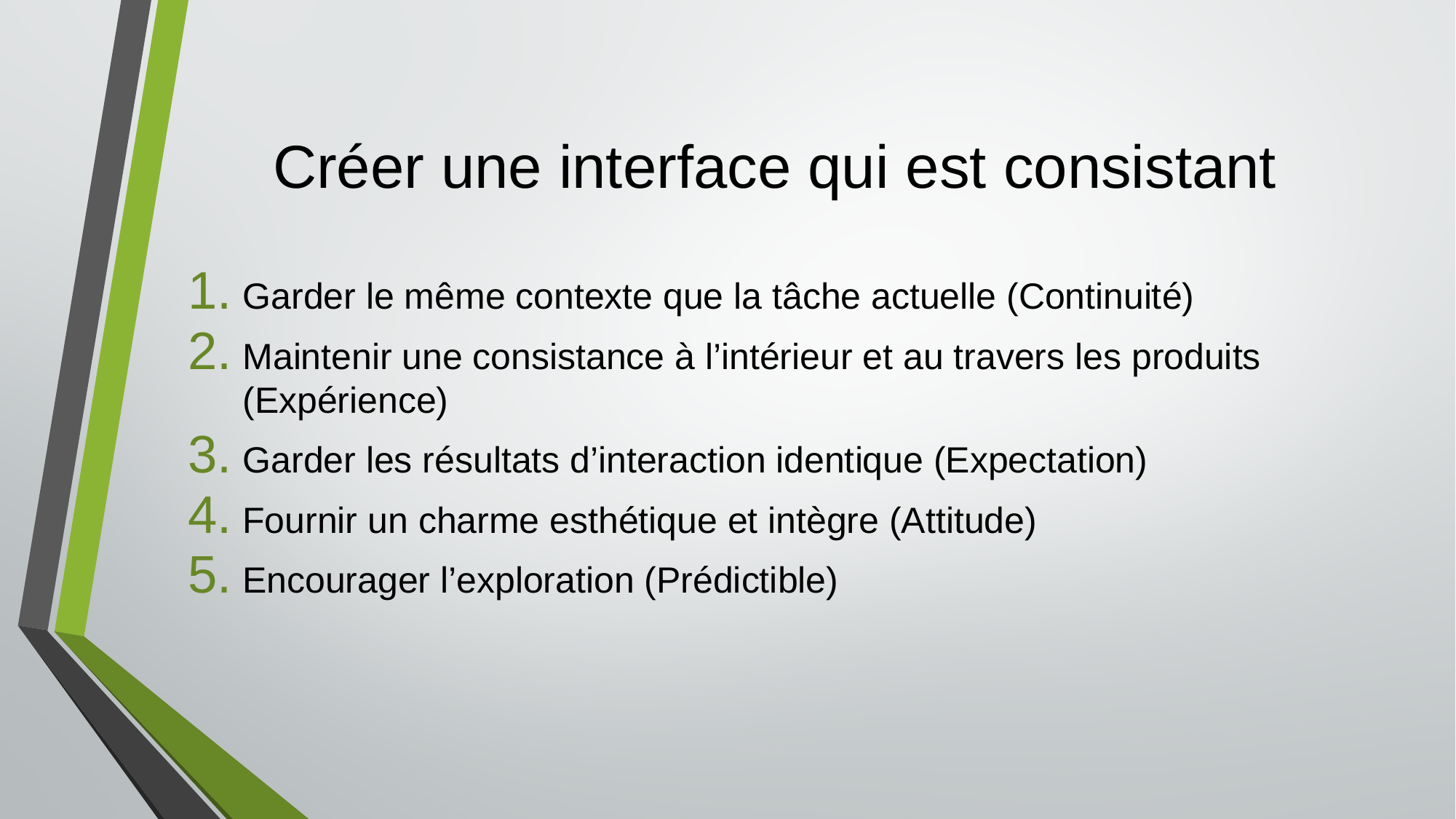

# Créer une interface qui est consistant
Garder le même contexte que la tâche actuelle (Continuité)
Maintenir une consistance à l’intérieur et au travers les produits (Expérience)
Garder les résultats d’interaction identique (Expectation)
Fournir un charme esthétique et intègre (Attitude)
Encourager l’exploration (Prédictible)